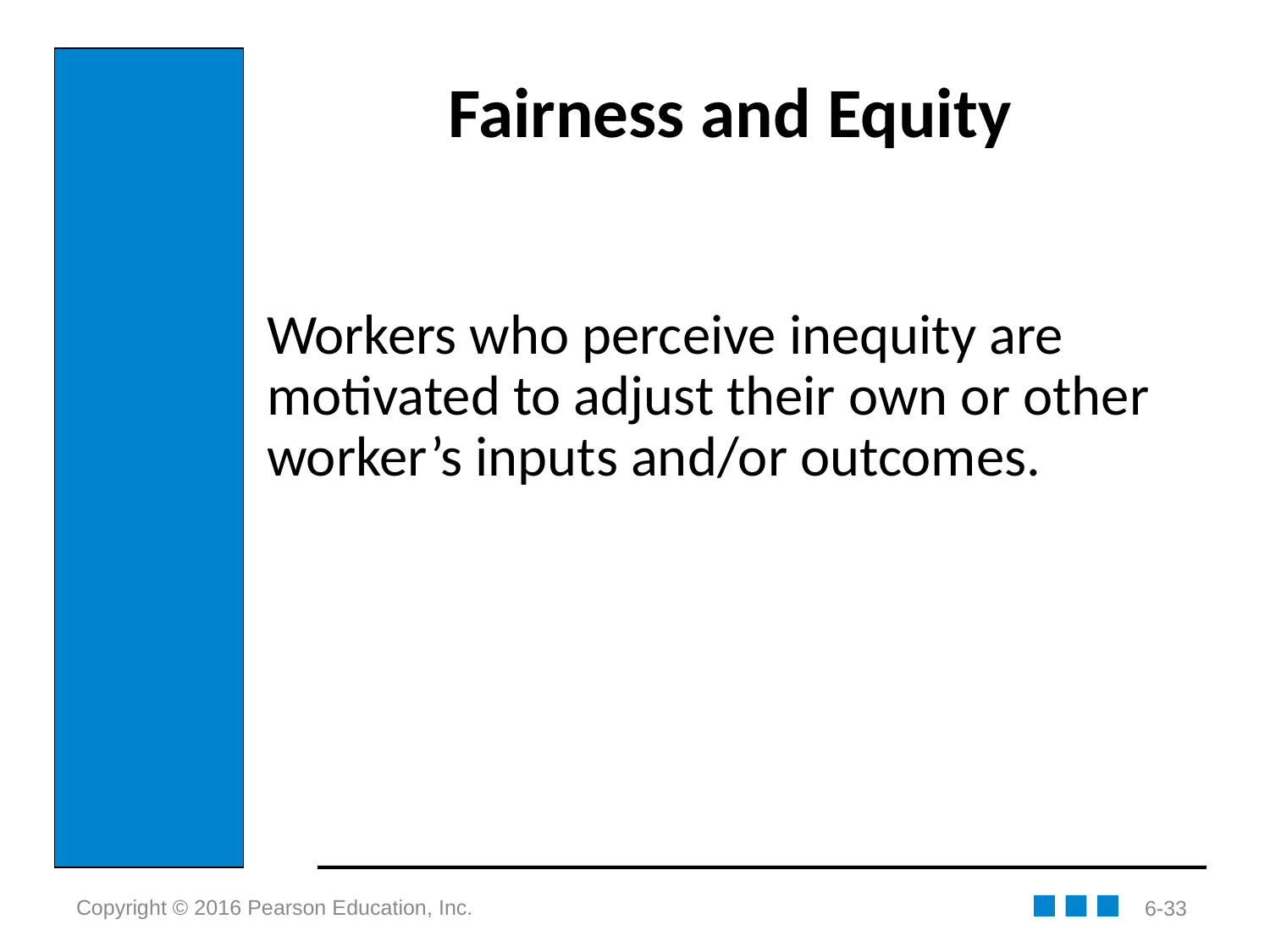

Fairness and Equity

Workers who perceive inequity are motivated to adjust their own or other worker’s inputs and/or outcomes.

6-33
Copyright © 2016 Pearson Education, Inc.